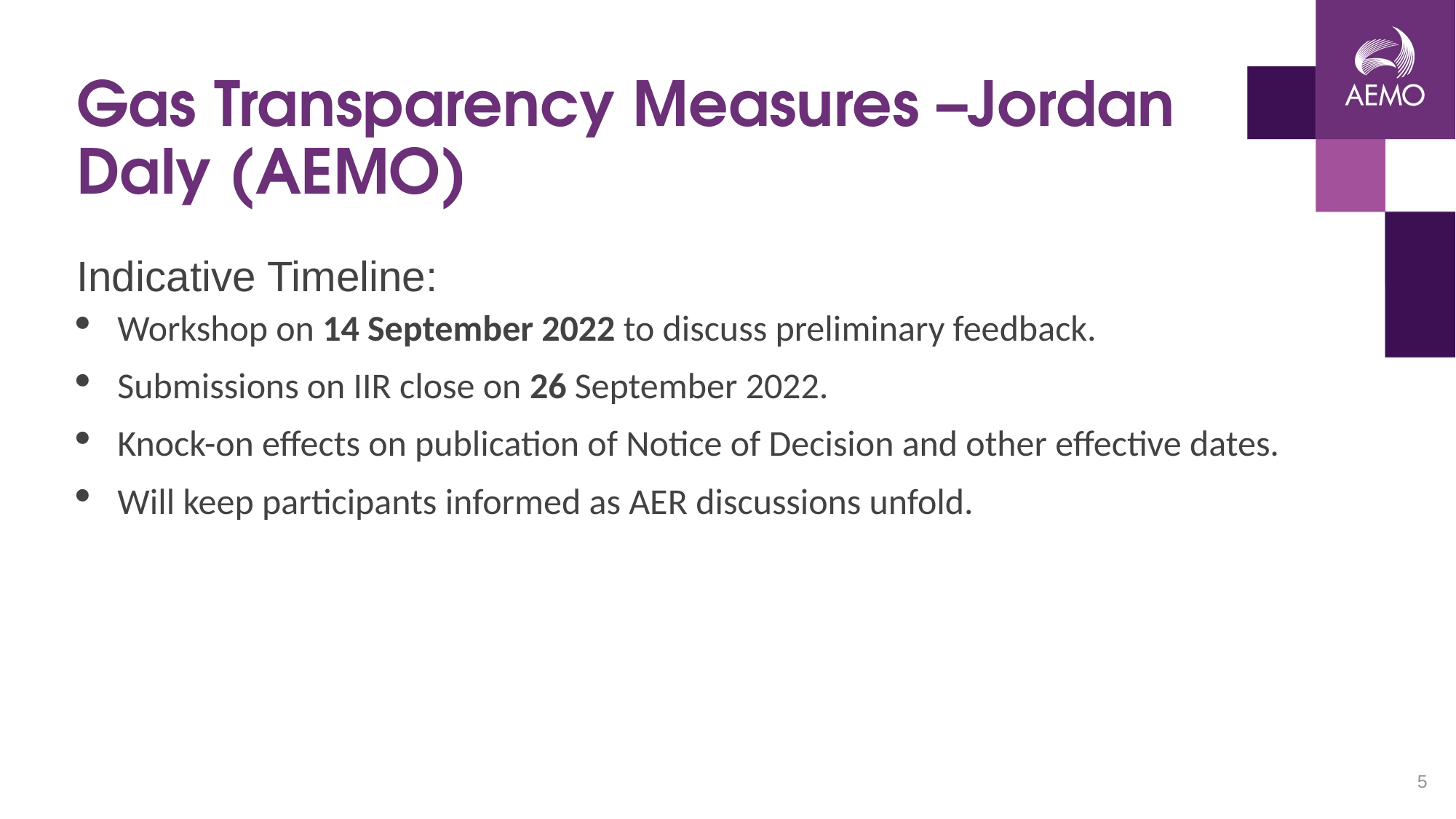

# Gas Transparency Measures –Jordan Daly (AEMO)
Indicative Timeline:
Workshop on 14 September 2022 to discuss preliminary feedback.
Submissions on IIR close on 26 September 2022.
Knock-on effects on publication of Notice of Decision and other effective dates.
Will keep participants informed as AER discussions unfold.
5